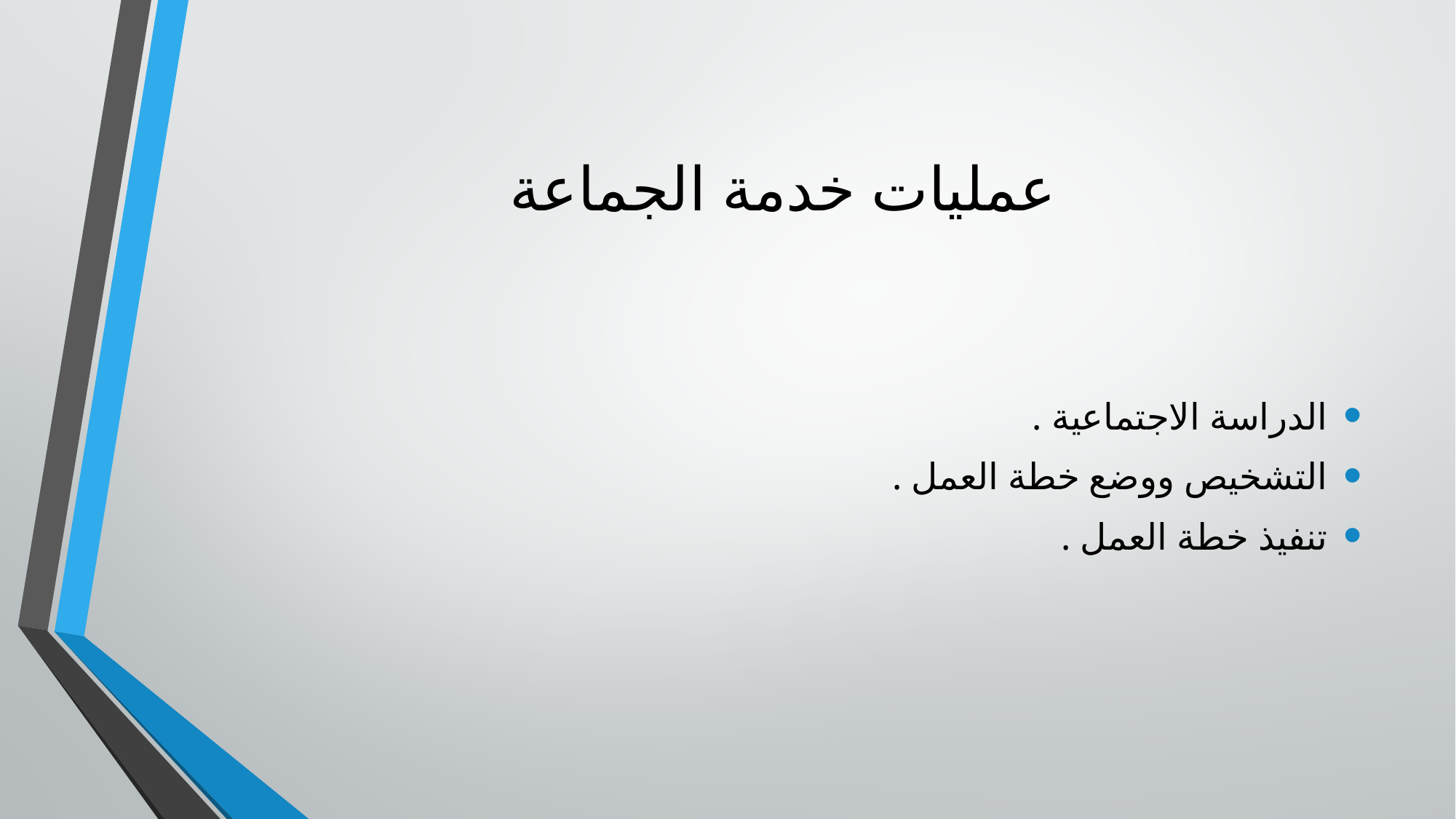

# عمليات خدمة الجماعة
الدراسة الاجتماعية .
التشخيص ووضع خطة العمل .
تنفيذ خطة العمل .